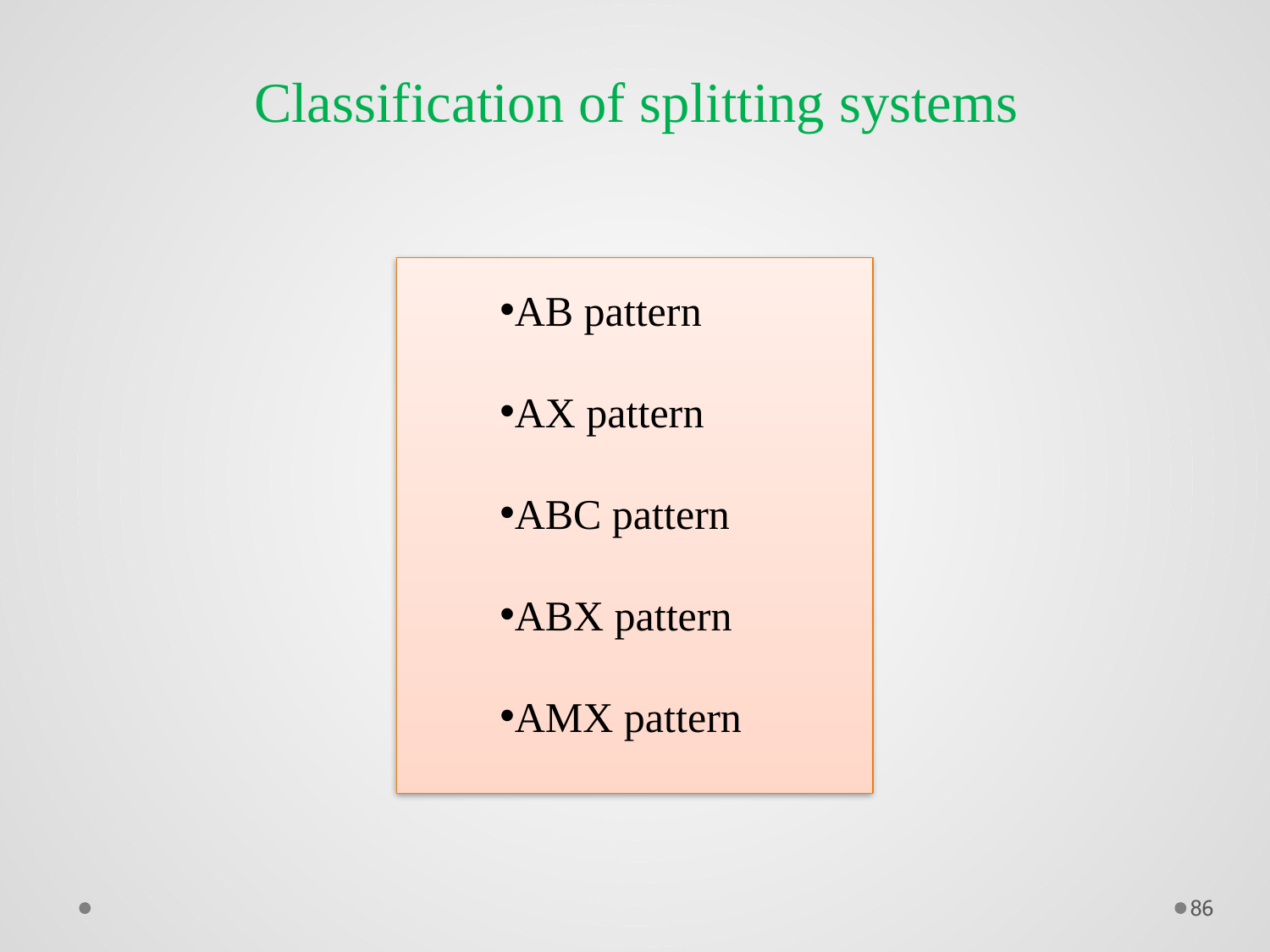

Classification of splitting systems

AB pattern

AX pattern

ABC pattern

ABX pattern

AMX pattern
86